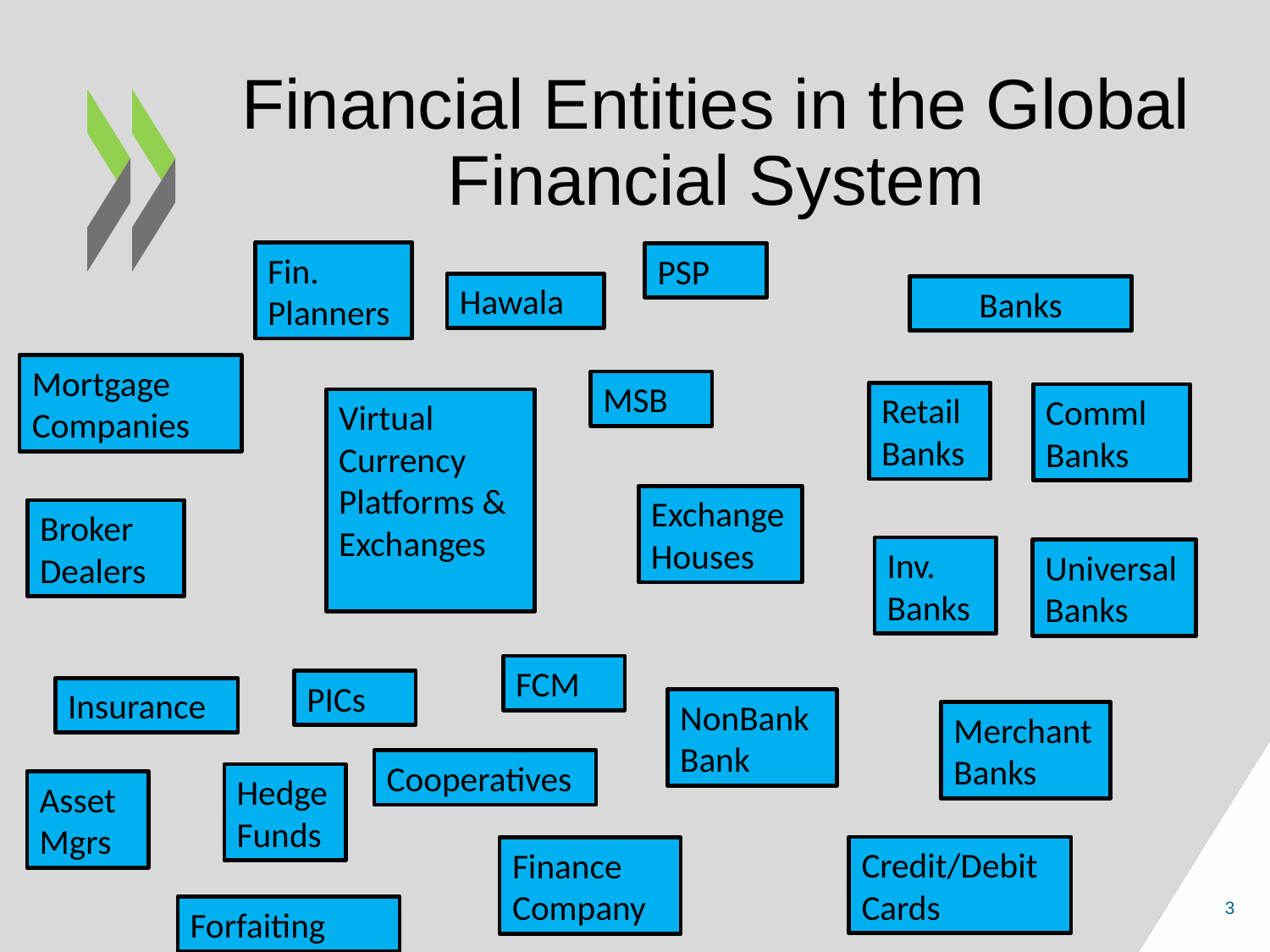

Financial Entities in the Global Financial System
Fin. Planners
PSP
Hawala
Banks
Mortgage Companies
MSB
RetailBanks
Comml Banks
Virtual Currency Platforms & Exchanges

Exchange Houses
Broker Dealers
Inv.
Banks
Universal Banks
FCM
PICs
Insurance
NonBank Bank
Merchant
Banks
Cooperatives
Hedge Funds
Asset Mgrs
Credit/Debit Cards
Finance Company
3
Forfaiting